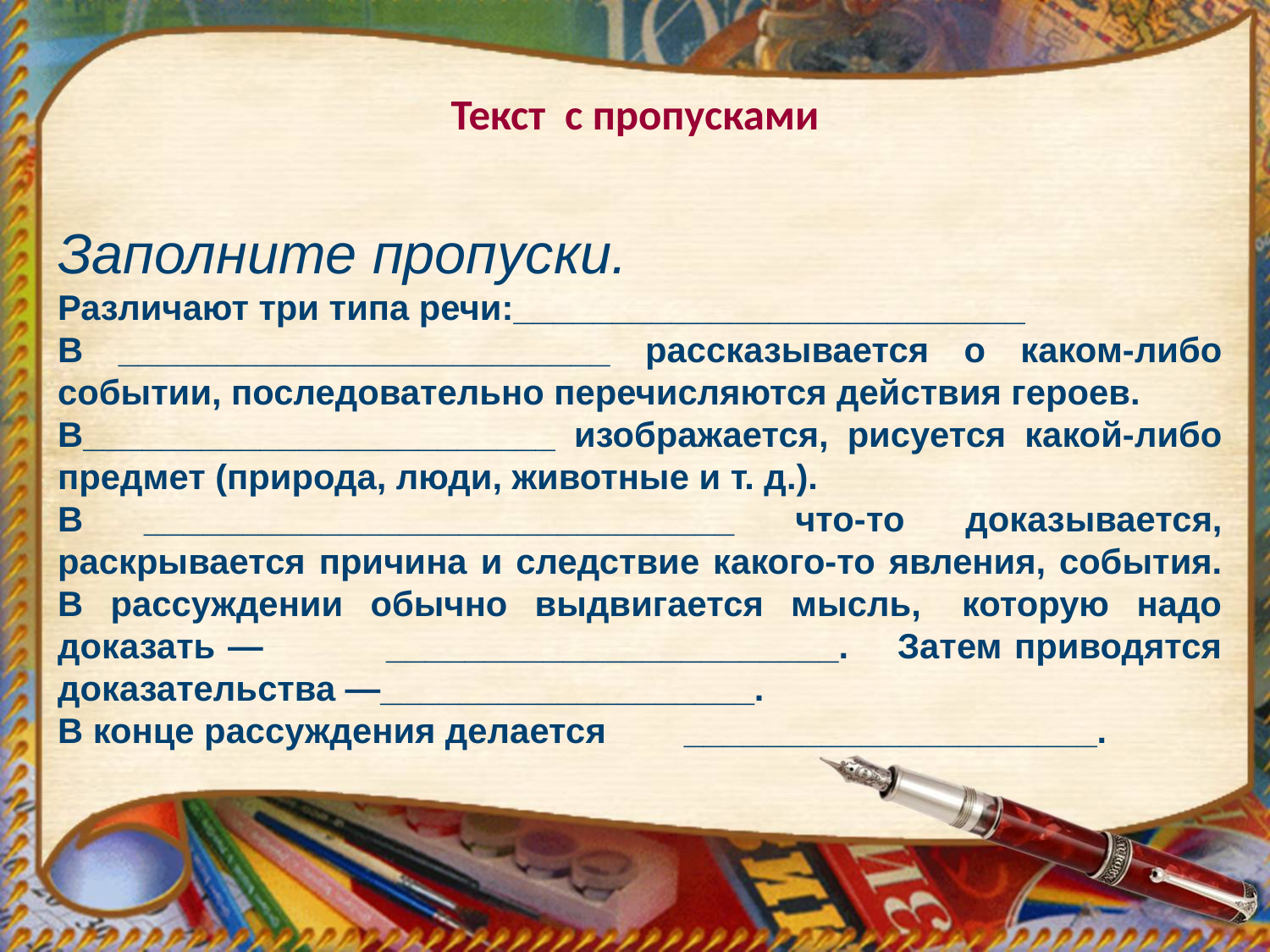

# Текст  с пропусками
Заполните пропуски.
Различают три типа речи:__________________________
В _________________________ рассказывается о каком-либо событии, последовательно перечисляются действия героев.
В________________________ изображается, рисуется какой-либо предмет (природа, люди, животные и т. д.).
В ______________________________ что-то доказывается, раскрывается причина и следствие какого-то явления, события. В  рассуждении  обычно  выдвигается  мысль,   которую  надо доказать —          _______________________.    Затем приводятся доказательства —___________________.
В конце рассуждения делается        _____________________.